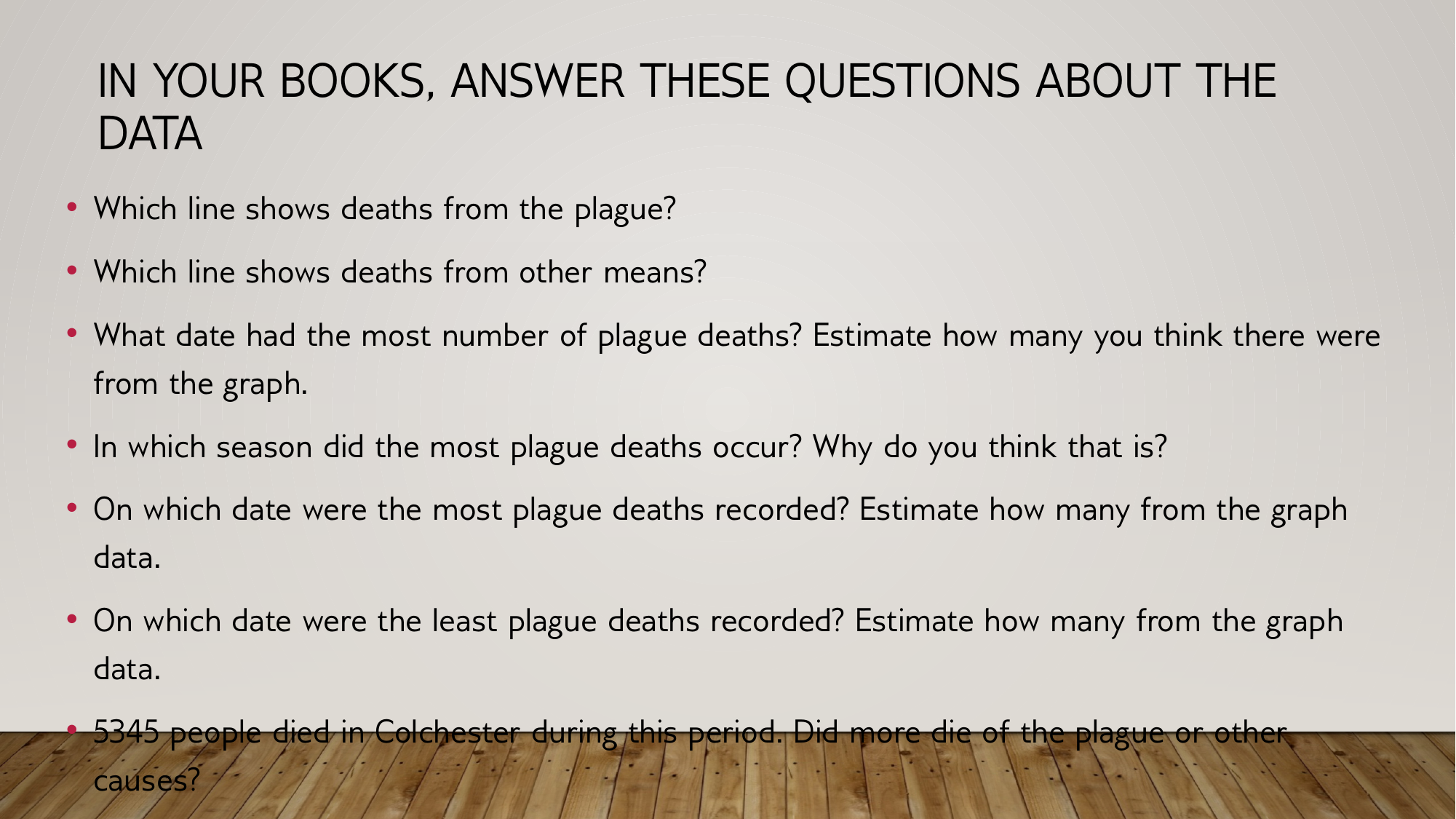

In your books, answer these questions about the data
Which line shows deaths from the plague?
Which line shows deaths from other means?
What date had the most number of plague deaths? Estimate how many you think there were from the graph.
In which season did the most plague deaths occur? Why do you think that is?
On which date were the most plague deaths recorded? Estimate how many from the graph data.
On which date were the least plague deaths recorded? Estimate how many from the graph data.
5345 people died in Colchester during this period. Did more die of the plague or other causes?